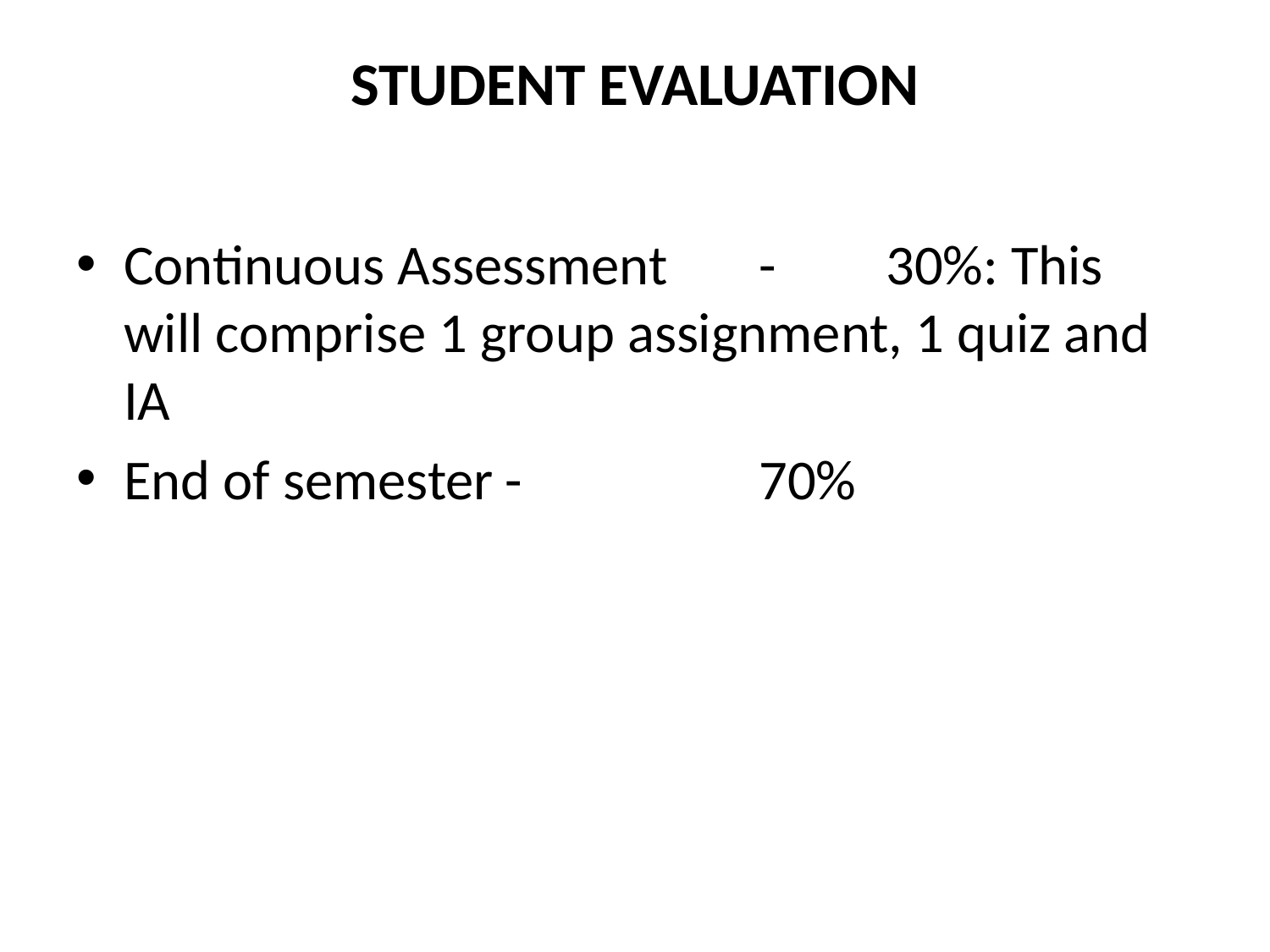

# STUDENT EVALUATION
Continuous Assessment	-	30%: This will comprise 1 group assignment, 1 quiz and IA
End of semester	-		70%